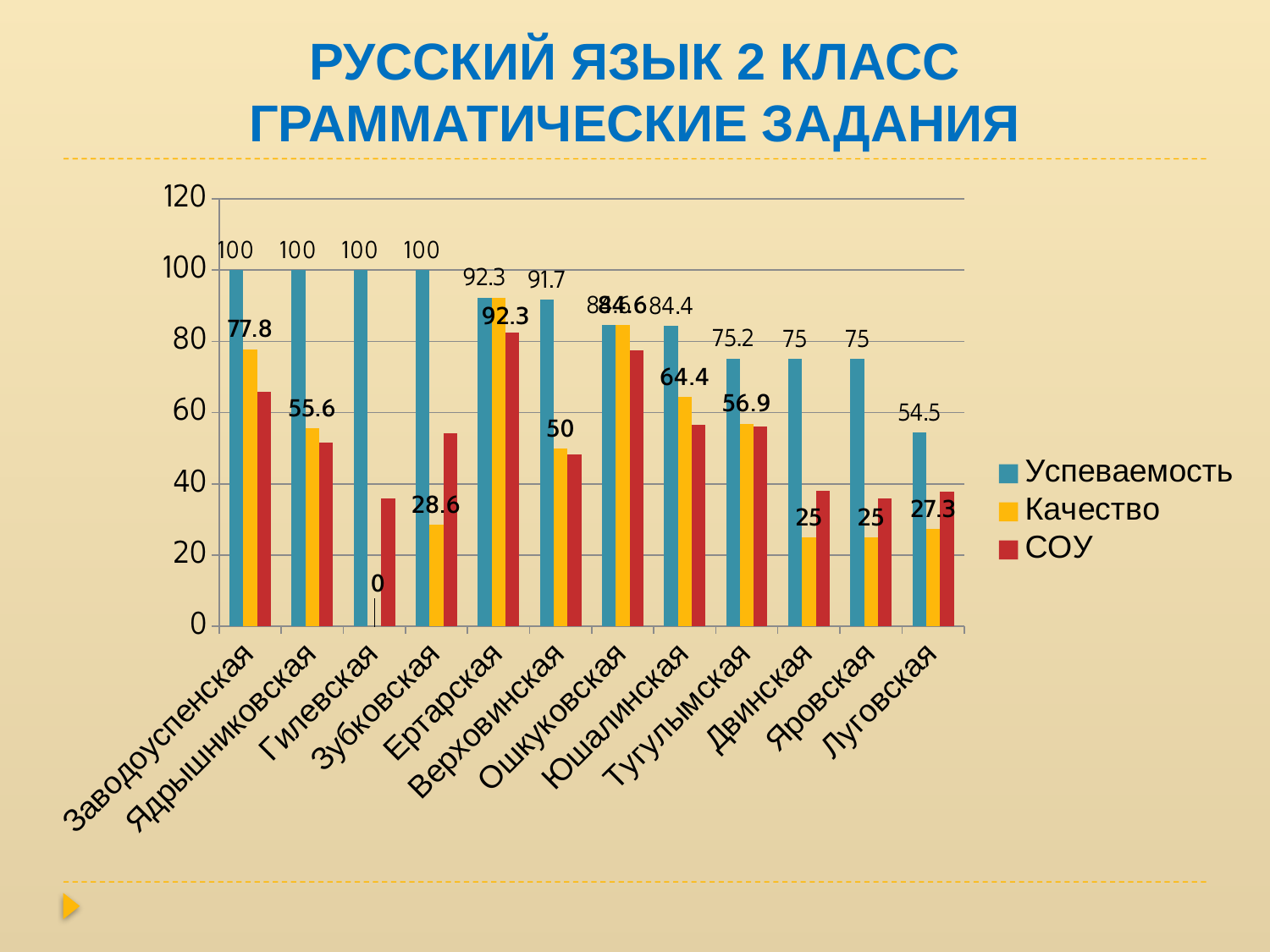

# РУССКИЙ ЯЗЫК 2 КЛАСС ГРАММАТИЧЕСКИЕ ЗАДАНИЯ

### Chart

| Category | Успеваемость | Качество | СОУ |
|---|---|---|---|
| Заводоуспенская | 100.0 | 77.8 | 65.8 |
| Ядрышниковская | 100.0 | 55.6 | 51.6 |
| Гилевская | 100.0 | 0.0 | 36.0 |
| Зубковская | 100.0 | 28.6 | 54.3 |
| Ертарская | 92.3 | 92.3 | 82.5 |
| Верховинская | 91.7 | 50.0 | 48.3 |
| Ошкуковская | 84.6 | 84.6 | 77.5 |
| Юшалинская | 84.4 | 64.4 | 56.5 |
| Тугулымская | 75.2 | 56.9 | 56.2 |
| Двинская | 75.0 | 25.0 | 38.0 |
| Яровская | 75.0 | 25.0 | 36.0 |
| Луговская | 54.5 | 27.3 | 37.8 |